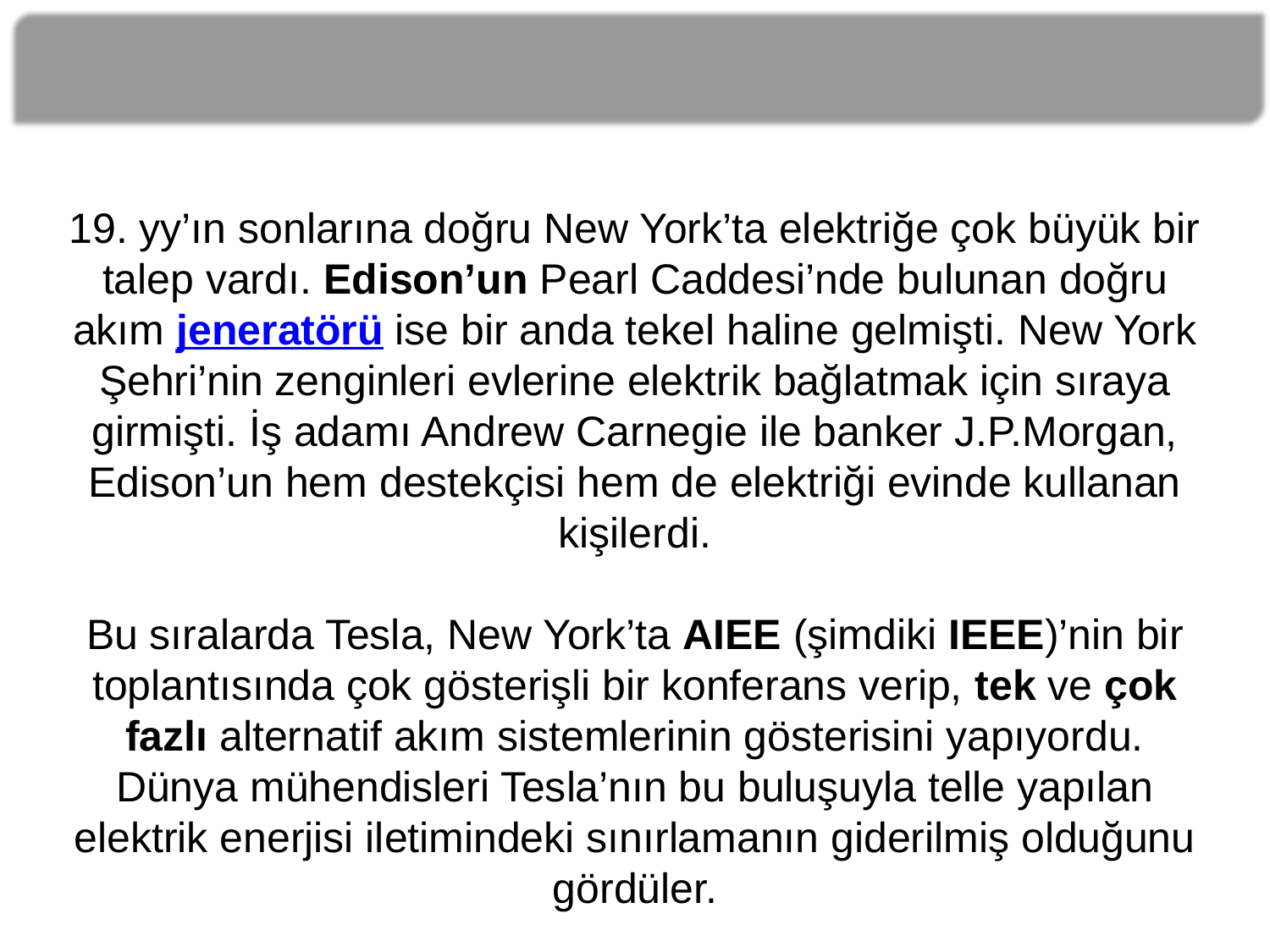

#
19. yy’ın sonlarına doğru New York’ta elektriğe çok büyük bir talep vardı. Edison’un Pearl Caddesi’nde bulunan doğru akım jeneratörü ise bir anda tekel haline gelmişti. New York Şehri’nin zenginleri evlerine elektrik bağlatmak için sıraya girmişti. İş adamı Andrew Carnegie ile banker J.P.Morgan, Edison’un hem destekçisi hem de elektriği evinde kullanan kişilerdi.

Bu sıralarda Tesla, New York’ta AIEE (şimdiki IEEE)’nin bir toplantısında çok gösterişli bir konferans verip, tek ve çok fazlı alternatif akım sistemlerinin gösterisini yapıyordu. Dünya mühendisleri Tesla’nın bu buluşuyla telle yapılan elektrik enerjisi iletimindeki sınırlamanın giderilmiş olduğunu gördüler.